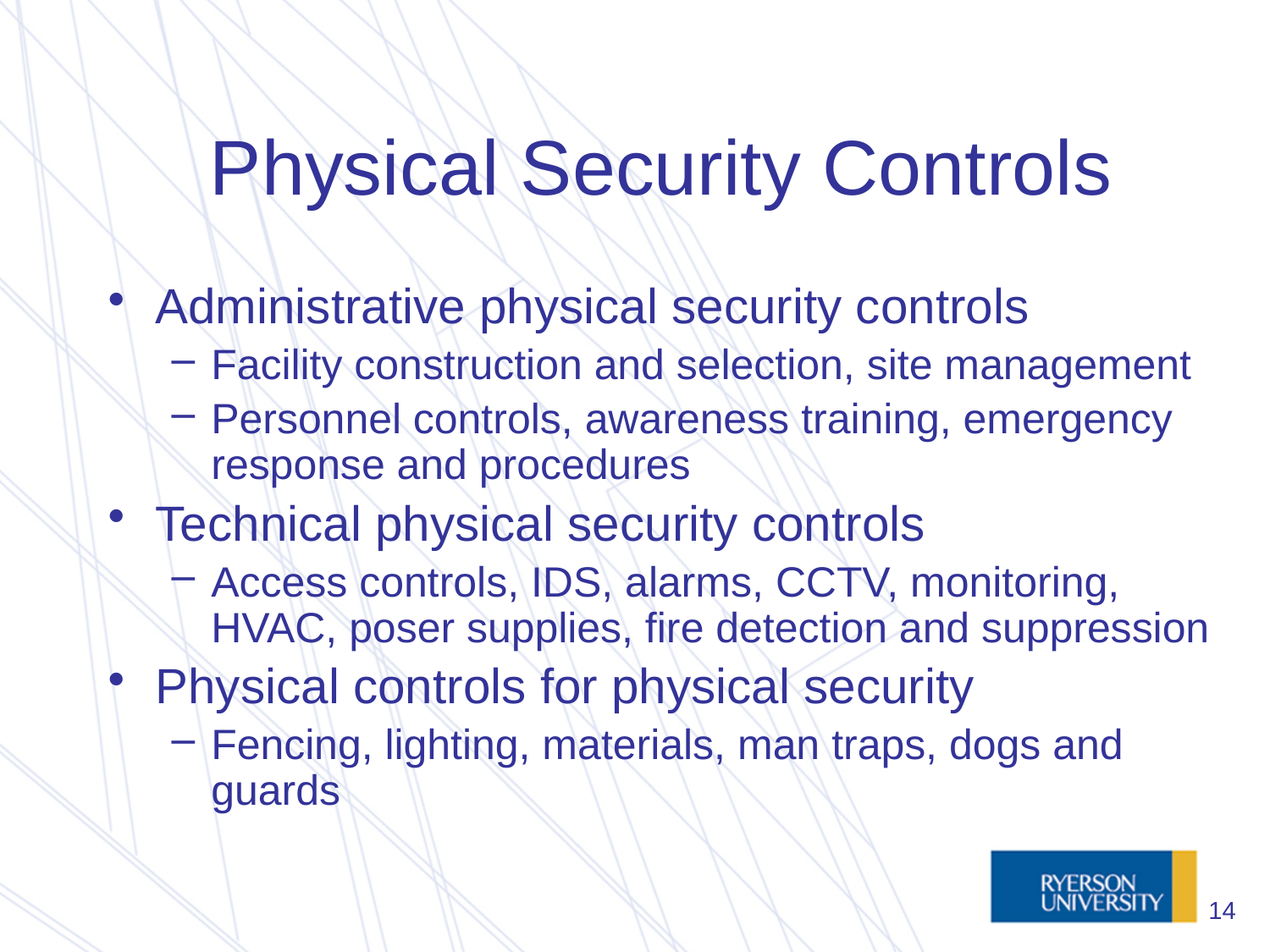

# Physical Security Controls
Administrative physical security controls
Facility construction and selection, site management
Personnel controls, awareness training, emergency response and procedures
Technical physical security controls
Access controls, IDS, alarms, CCTV, monitoring, HVAC, poser supplies, fire detection and suppression
Physical controls for physical security
Fencing, lighting, materials, man traps, dogs and guards

14